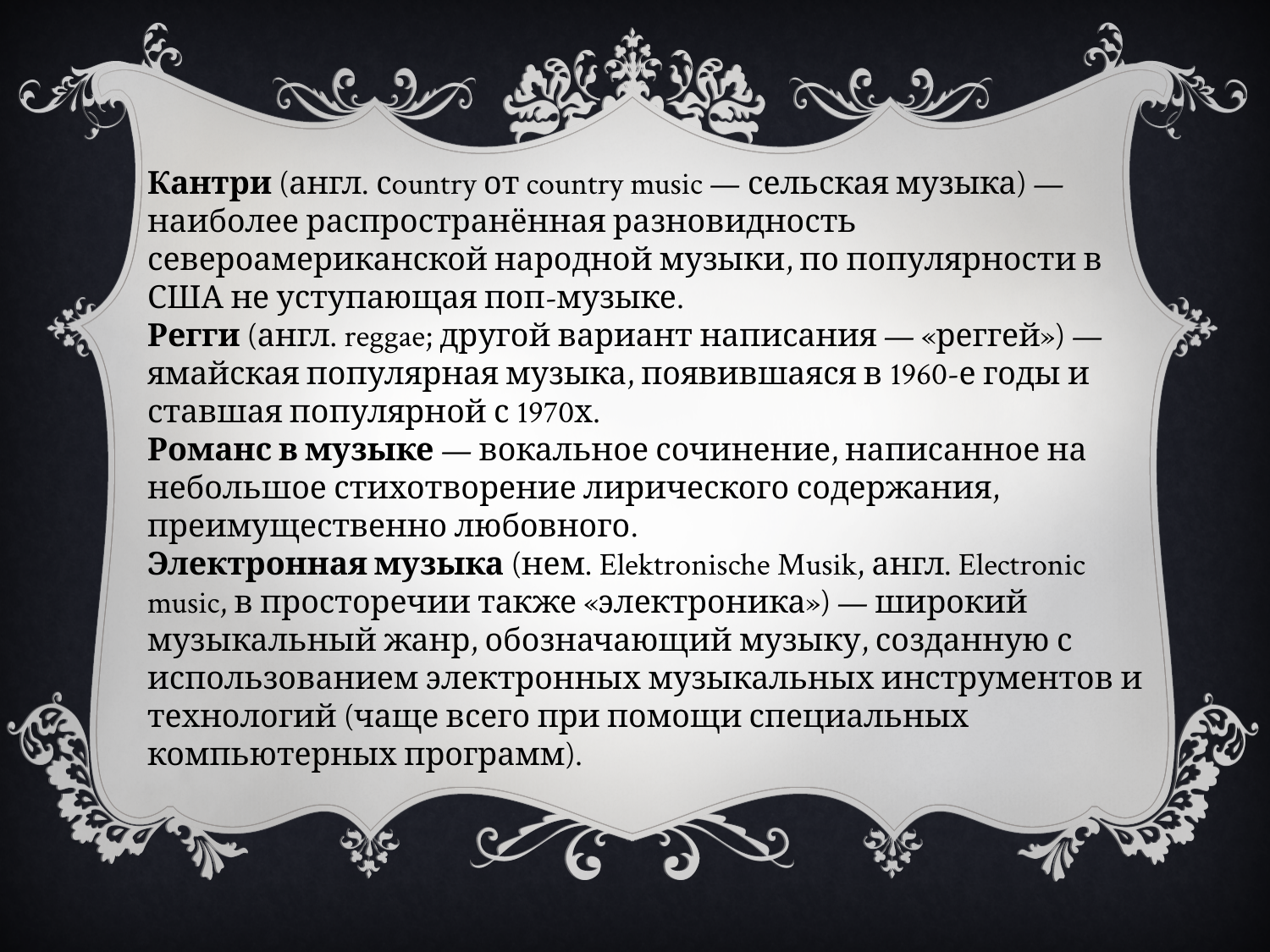

Кантри (англ. сountry от country music — сельская музыка) — наиболее распространённая разновидность североамериканской народной музыки, по популярности в США не уступающая поп-музыке.
Регги (англ. reggae; другой вариант написания — «реггей») — ямайская популярная музыка, появившаяся в 1960-е годы и ставшая популярной с 1970х.
Романс в музыке — вокальное сочинение, написанное на
небольшое стихотворение лирического содержания, преимущественно любовного.
Электронная музыка (нем. Elektronische Musik, англ. Electronic music, в просторечии также «электроника») — широкий музыкальный жанр, обозначающий музыку, созданную с использованием электронных музыкальных инструментов и технологий (чаще всего при помощи специальных компьютерных программ).